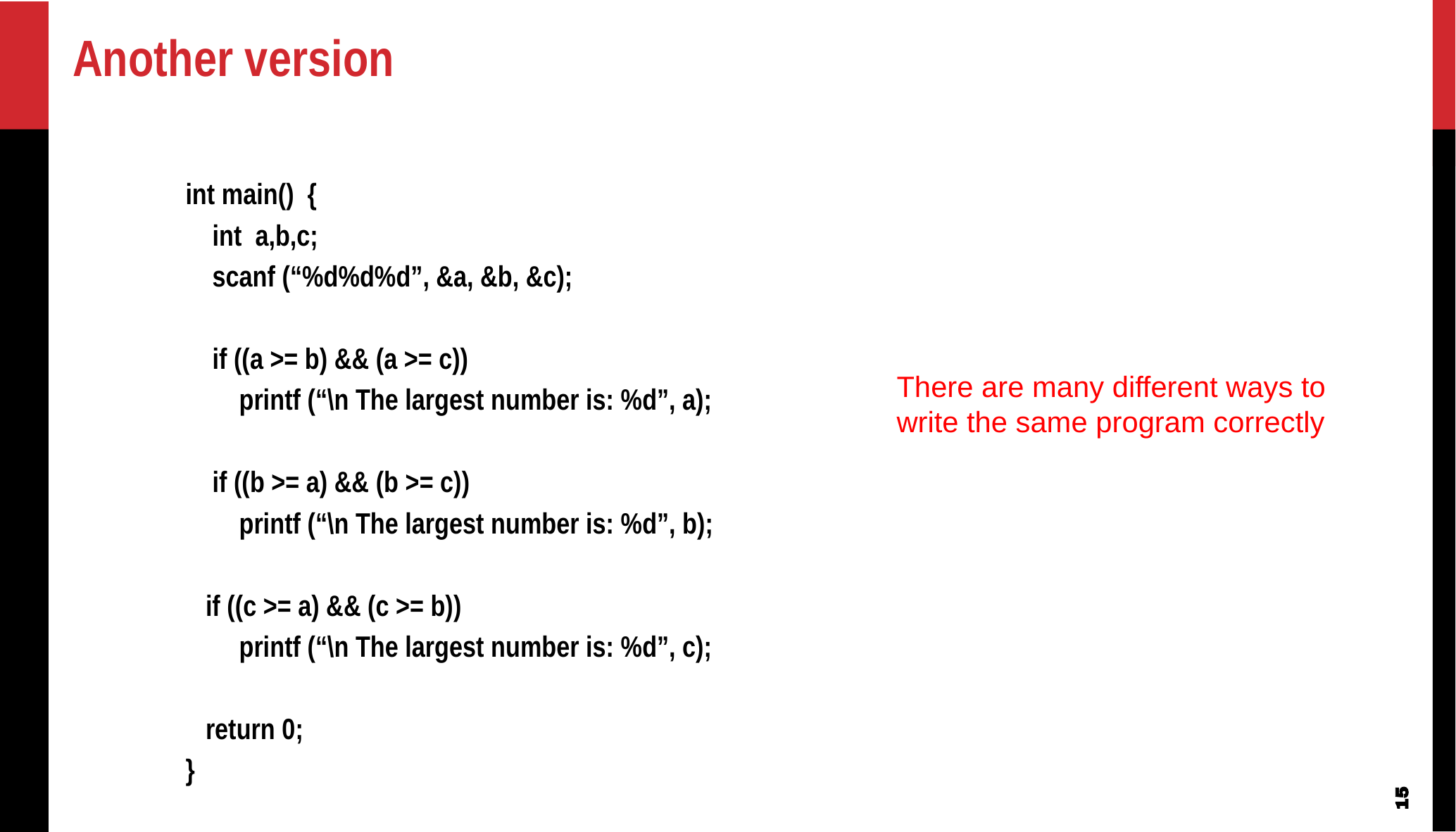

# Another version
int main()  {
    int  a,b,c;
    scanf (“%d%d%d”, &a, &b, &c);

    if ((a >= b) && (a >= c))
        printf (“\n The largest number is: %d”, a);

    if ((b >= a) && (b >= c))
        printf (“\n The largest number is: %d”, b);

   if ((c >= a) && (c >= b))
        printf (“\n The largest number is: %d”, c);

   return 0;
}
There are many different ways to write the same program correctly
15